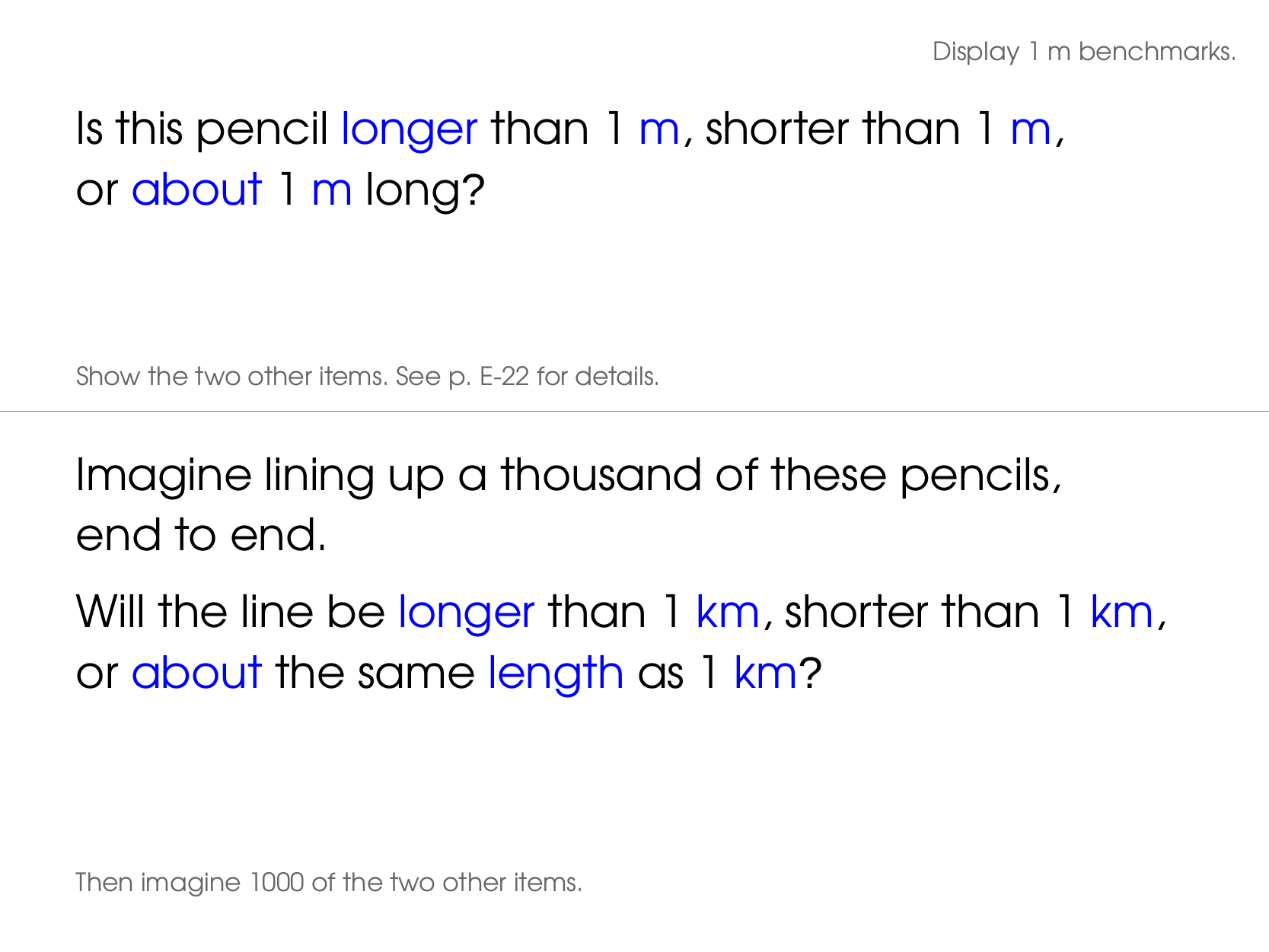

Display 1 m benchmarks.
Is this pencil longer than 1 m, shorter than 1 m,
or about 1 m long?
Show the two other items. See p. E-22 for details.
Imagine lining up a thousand of these pencils,
end to end.
Will the line be longer than 1 km, shorter than 1 km, or about the same length as 1 km?
Then imagine 1000 of the two other items.